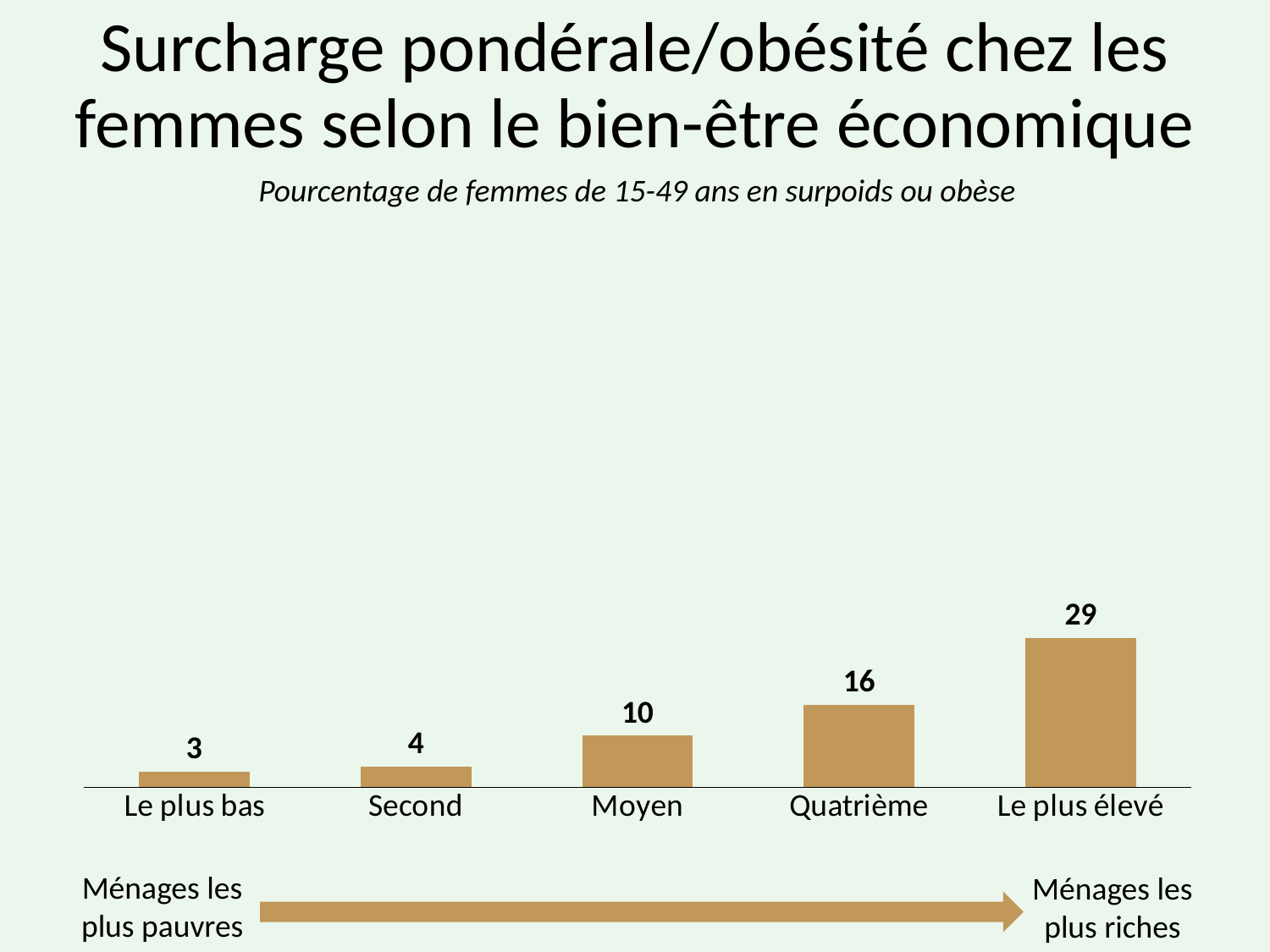

# Surcharge pondérale/obésité chez les femmes selon le bien-être économique
Pourcentage de femmes de 15-49 ans en surpoids ou obèse

### Chart

| Category | Series 1 |
|---|---|
| Le plus bas | 3.0 |
| Second | 4.0 |
| Moyen | 10.0 |
| Quatrième | 16.0 |
| Le plus élevé | 29.0 |
Ménages les plus pauvres
Ménages les plus riches